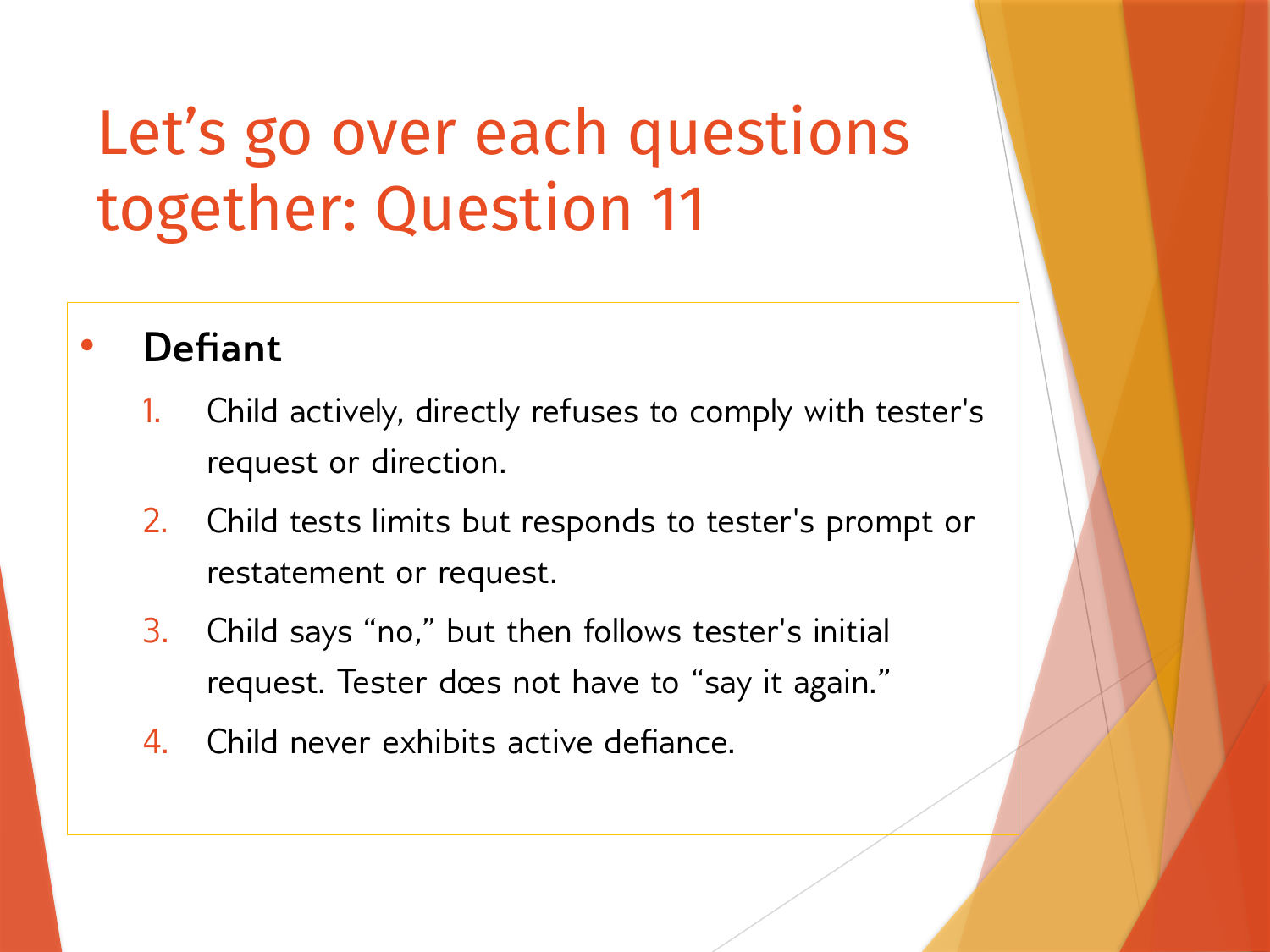

# Let’s go over each questions together: Question 11
Defiant
Child actively, directly refuses to comply with tester's request or direction.
Child tests limits but responds to tester's prompt or restatement or request.
Child says “no,” but then follows tester's initial request. Tester does not have to “say it again.”
Child never exhibits active defiance.